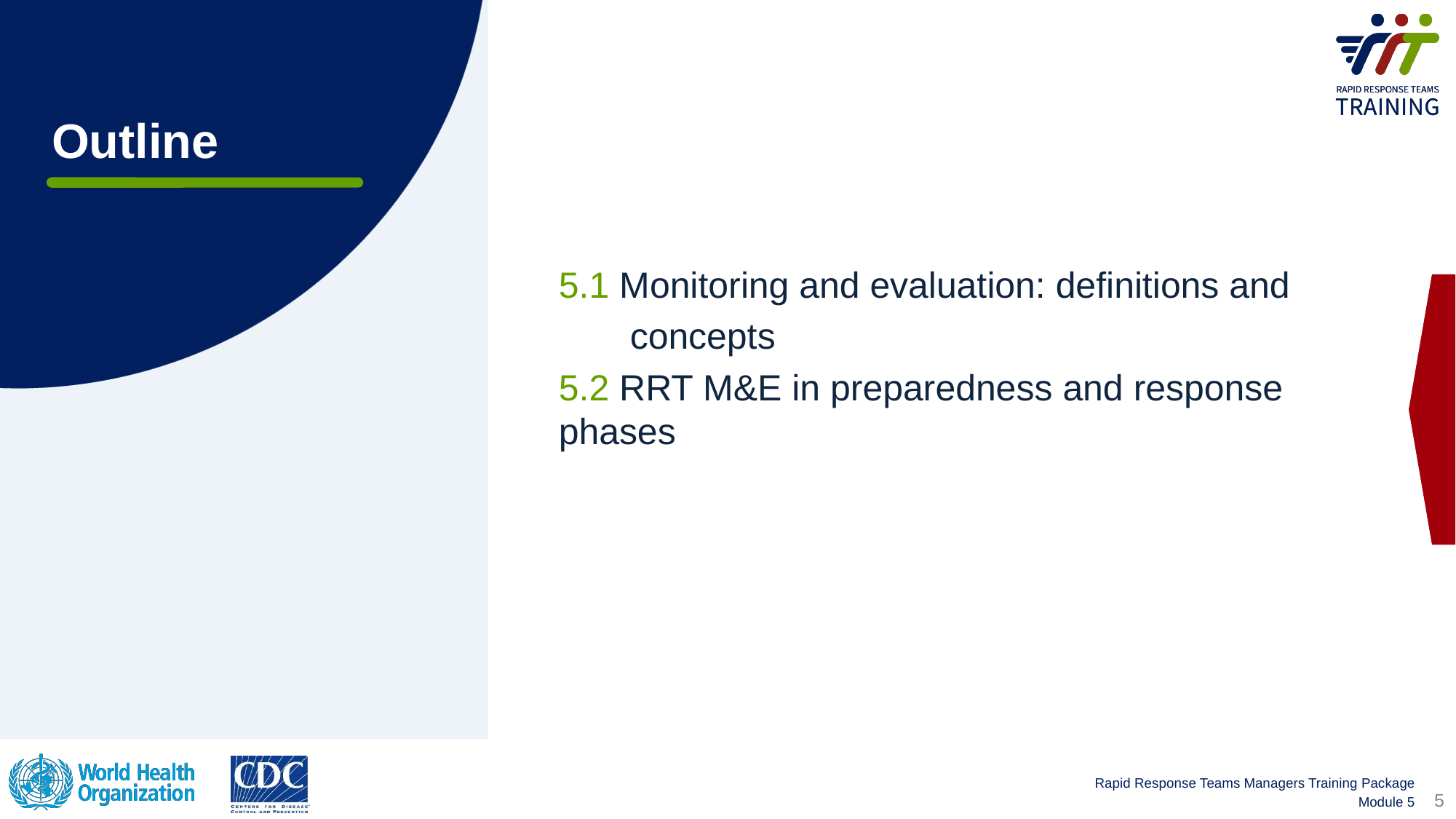

Outline
5.1 Monitoring and evaluation: definitions and
       concepts
5.2 RRT M&E in preparedness and response phases

5